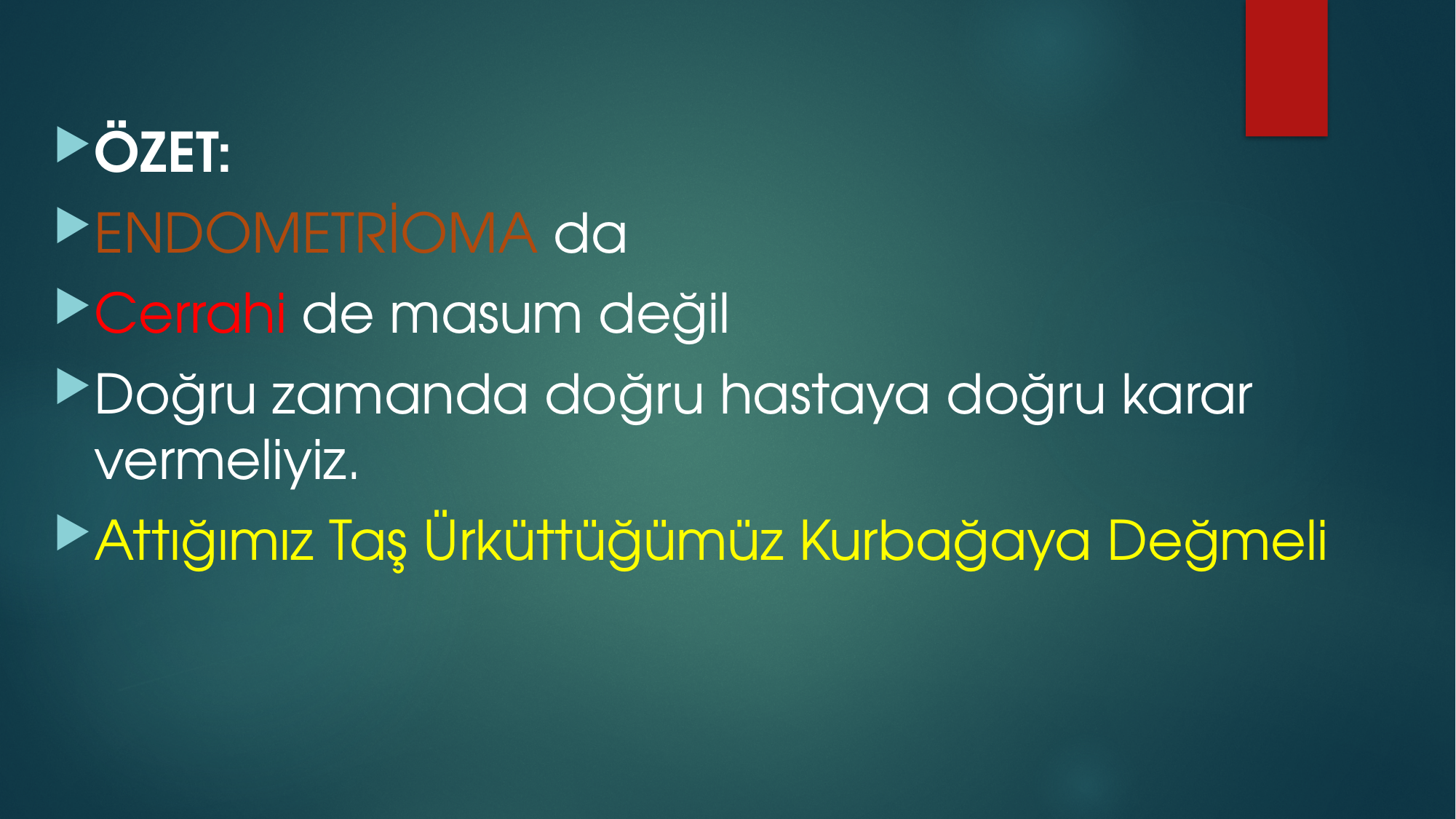

ÖZET:
ENDOMETRİOMA da
Cerrahi de masum değil
Doğru zamanda doğru hastaya doğru karar vermeliyiz.
Attığımız Taş Ürküttüğümüz Kurbağaya Değmeli